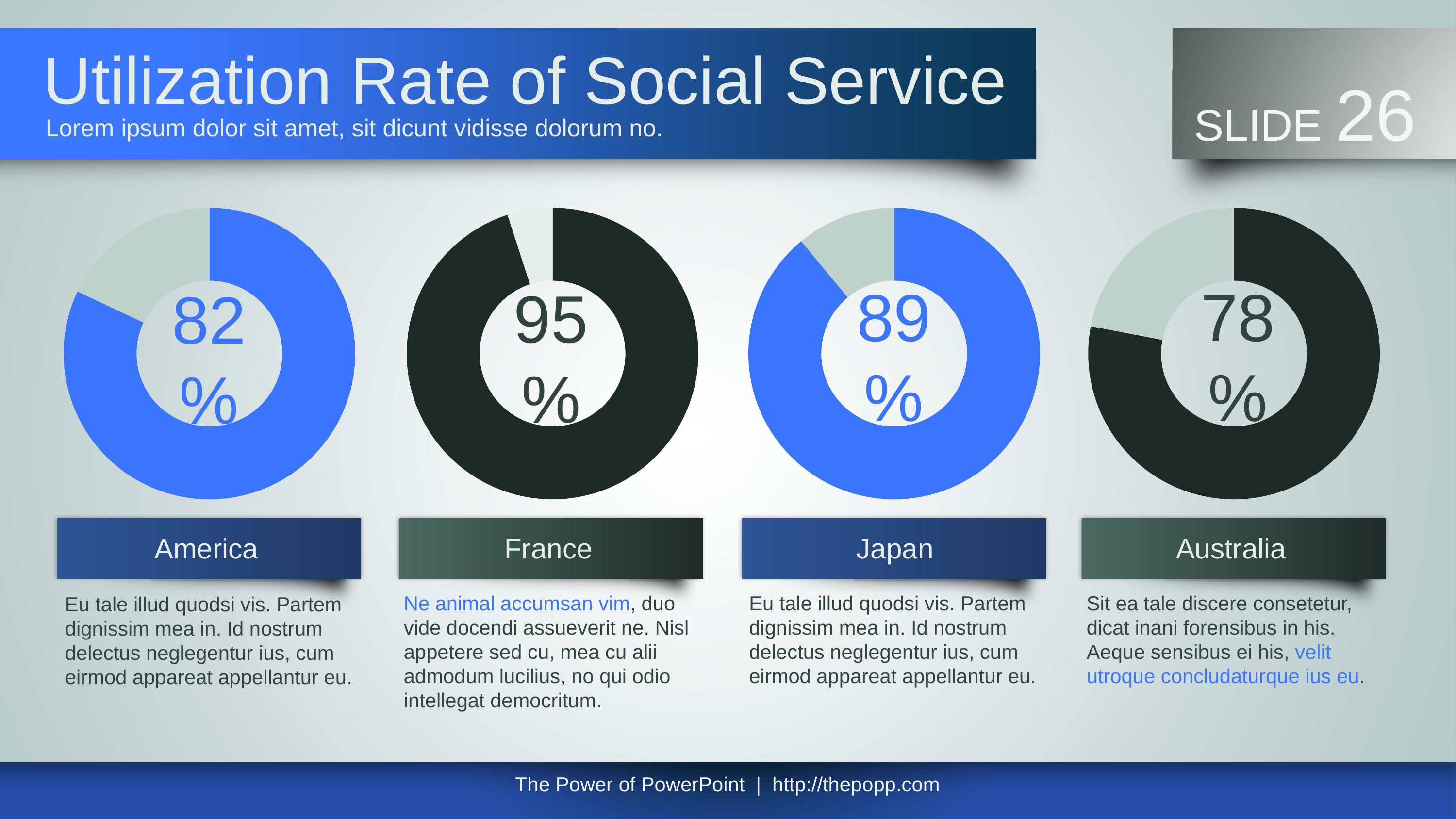

# Utilization Rate of Social Service
 SLIDE 26
Lorem ipsum dolor sit amet, sit dicunt vidisse dolorum no.

### Chart

| Category | Per |
|---|---|
| Positive | 0.82 |
| Negative | 0.18 |

### Chart

| Category | Per |
|---|---|
| Positive | 0.95 |
| Negative | 0.05 |

### Chart

| Category | Per |
|---|---|
| Positive | 0.89 |
| Negative | 0.11 |

### Chart

| Category | Per |
|---|---|
| Positive | 0.78 |
| Negative | 0.22 |
89%
78%
95%
82%
America
France
Japan
Australia
Ne animal accumsan vim, duo vide docendi assueverit ne. Nisl appetere sed cu, mea cu alii admodum lucilius, no qui odio intellegat democritum.
Eu tale illud quodsi vis. Partem dignissim mea in. Id nostrum delectus neglegentur ius, cum eirmod appareat appellantur eu.
Sit ea tale discere consetetur, dicat inani forensibus in his. Aeque sensibus ei his, velit utroque concludaturque ius eu.
Eu tale illud quodsi vis. Partem dignissim mea in. Id nostrum delectus neglegentur ius, cum eirmod appareat appellantur eu.
The Power of PowerPoint  |  http://thepopp.com